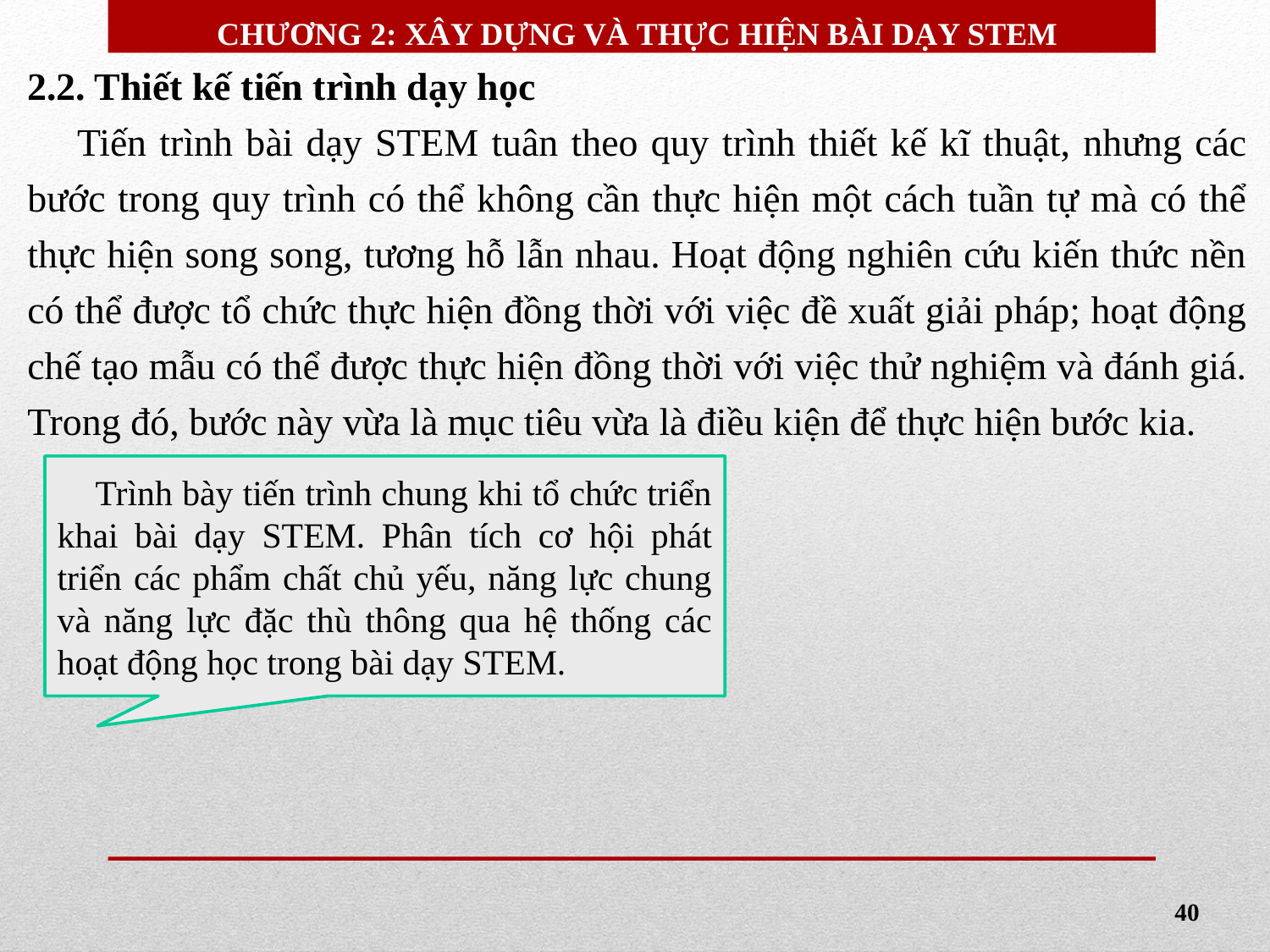

CHƯƠNG 2: XÂY DỰNG VÀ THỰC HIỆN BÀI DẠY STEM
2.2. Thiết kế tiến trình dạy học
	Tiến trình bài dạy STEM tuân theo quy trình thiết kế kĩ thuật, nhưng các bước trong quy trình có thể không cần thực hiện một cách tuần tự mà có thể thực hiện song song, tương hỗ lẫn nhau. Hoạt động nghiên cứu kiến thức nền có thể được tổ chức thực hiện đồng thời với việc đề xuất giải pháp; hoạt động chế tạo mẫu có thể được thực hiện đồng thời với việc thử nghiệm và đánh giá. Trong đó, bước này vừa là mục tiêu vừa là điều kiện để thực hiện bước kia.
    Trình bày tiến trình chung khi tổ chức triển khai bài dạy STEM. Phân tích cơ hội phát triển các phẩm chất chủ yếu, năng lực chung và năng lực đặc thù thông qua hệ thống các hoạt động học trong bài dạy STEM.
40